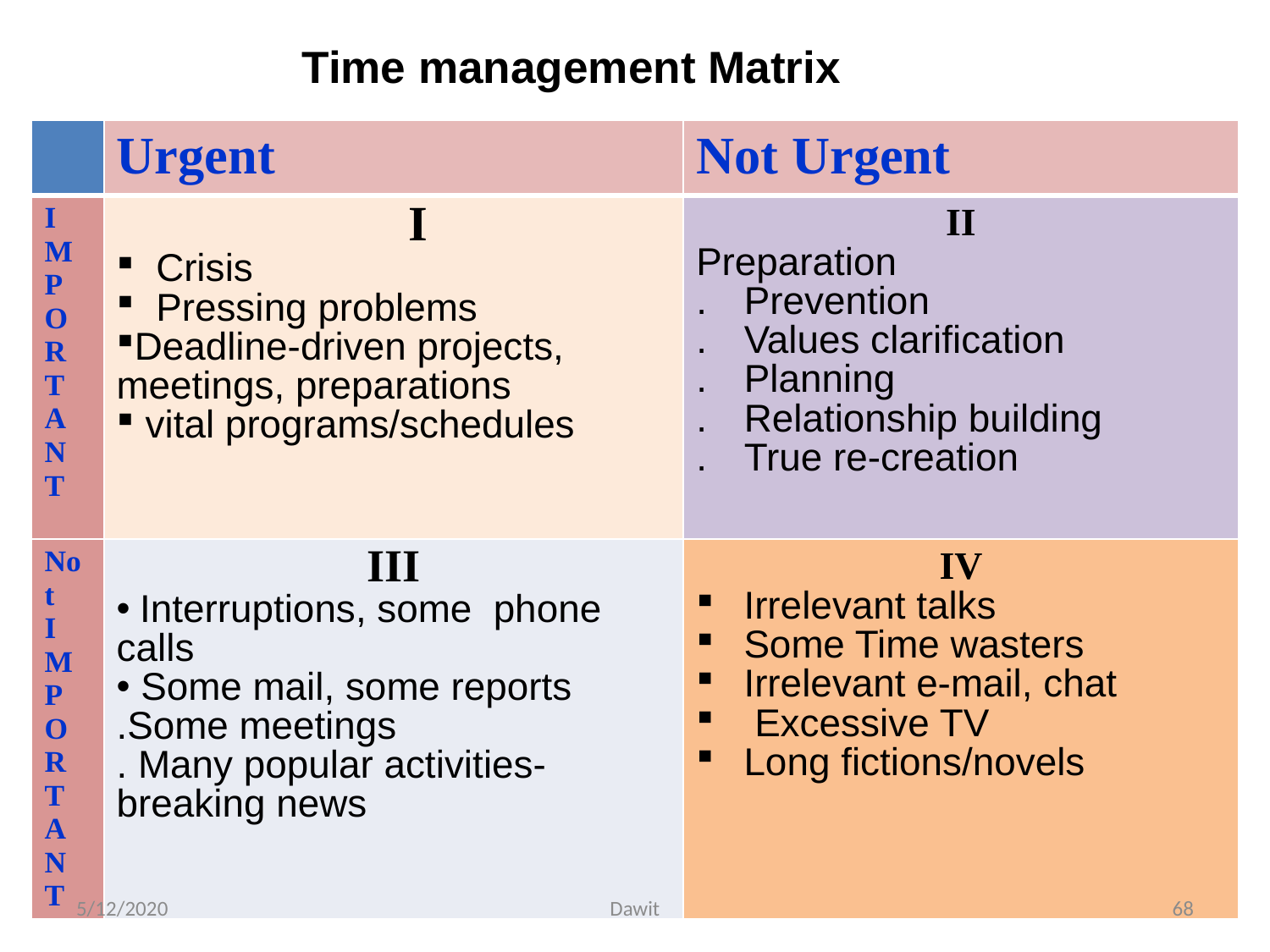

# Time management Matrix
|  | Urgent | Not Urgent |
| --- | --- | --- |
| I M P O R T A N T | I Crisis Pressing problems Deadline-driven projects, meetings, preparations vital programs/schedules | II Preparation . Prevention . Values clarification . Planning . Relationship building . True re-creation |
| Not I M P O R T A N T | III Interruptions, some phone calls Some mail, some reports .Some meetings . Many popular activities- breaking news | IV Irrelevant talks Some Time wasters Irrelevant e-mail, chat Excessive TV Long fictions/novels |
5/12/2020
Dawit
68